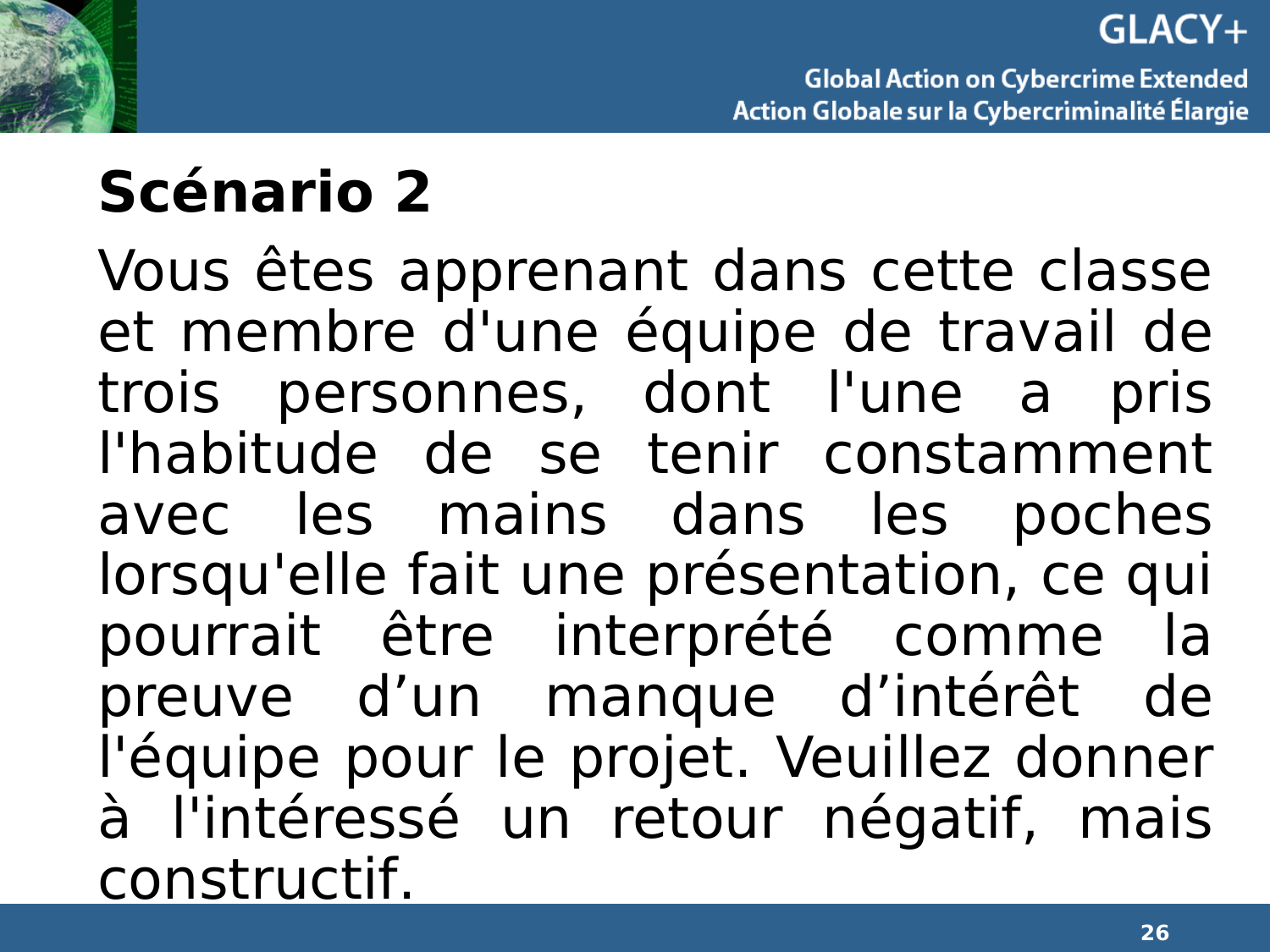

Scénario 2
Vous êtes apprenant dans cette classe et membre d'une équipe de travail de trois personnes, dont l'une a pris l'habitude de se tenir constamment avec les mains dans les poches lorsqu'elle fait une présentation, ce qui pourrait être interprété comme la preuve d’un manque d’intérêt de l'équipe pour le projet. Veuillez donner à l'intéressé un retour négatif, mais constructif.
26